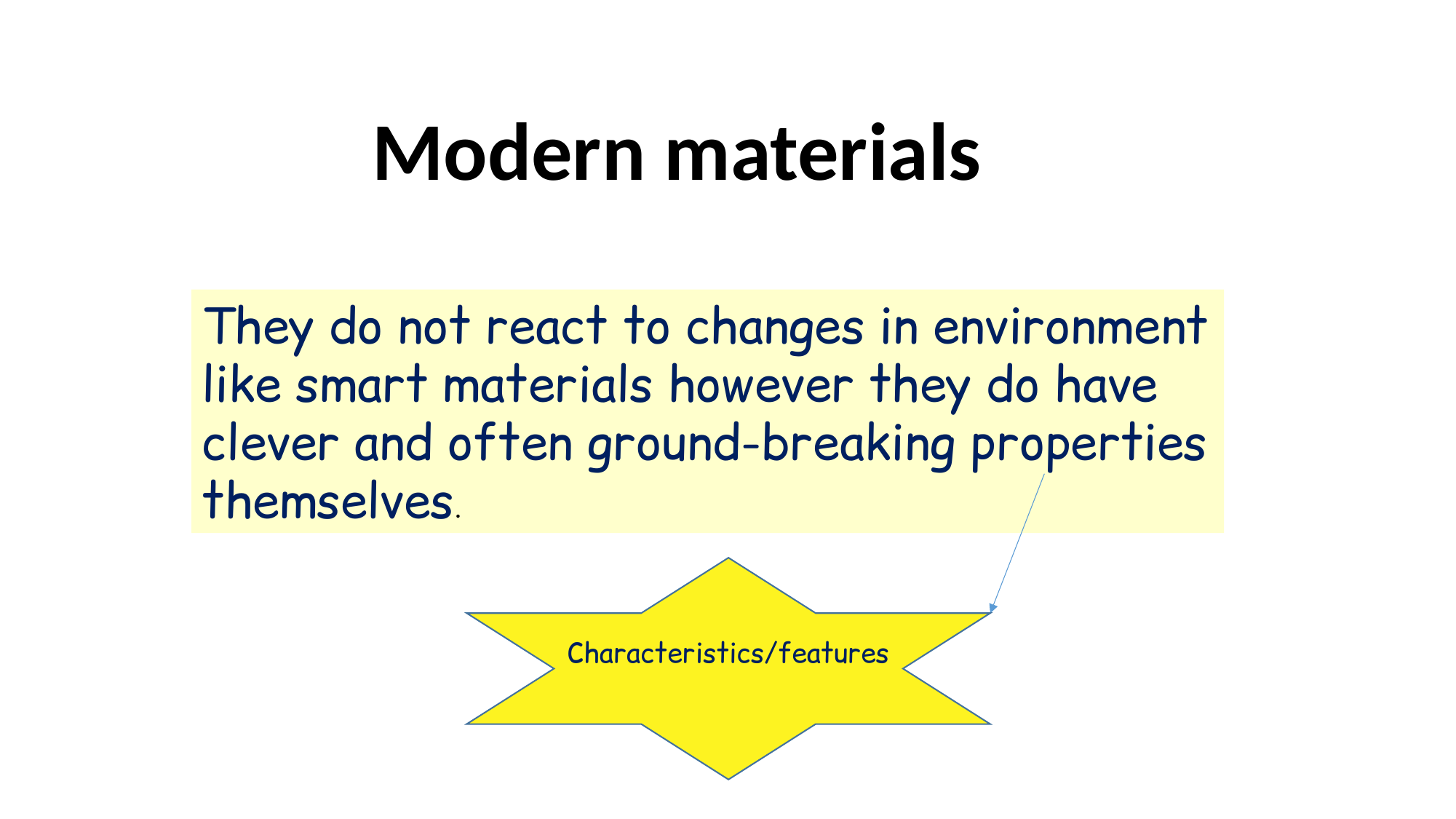

Modern materials
They do not react to changes in environment like smart materials however they do have clever and often ground-breaking properties themselves.
Characteristics/features